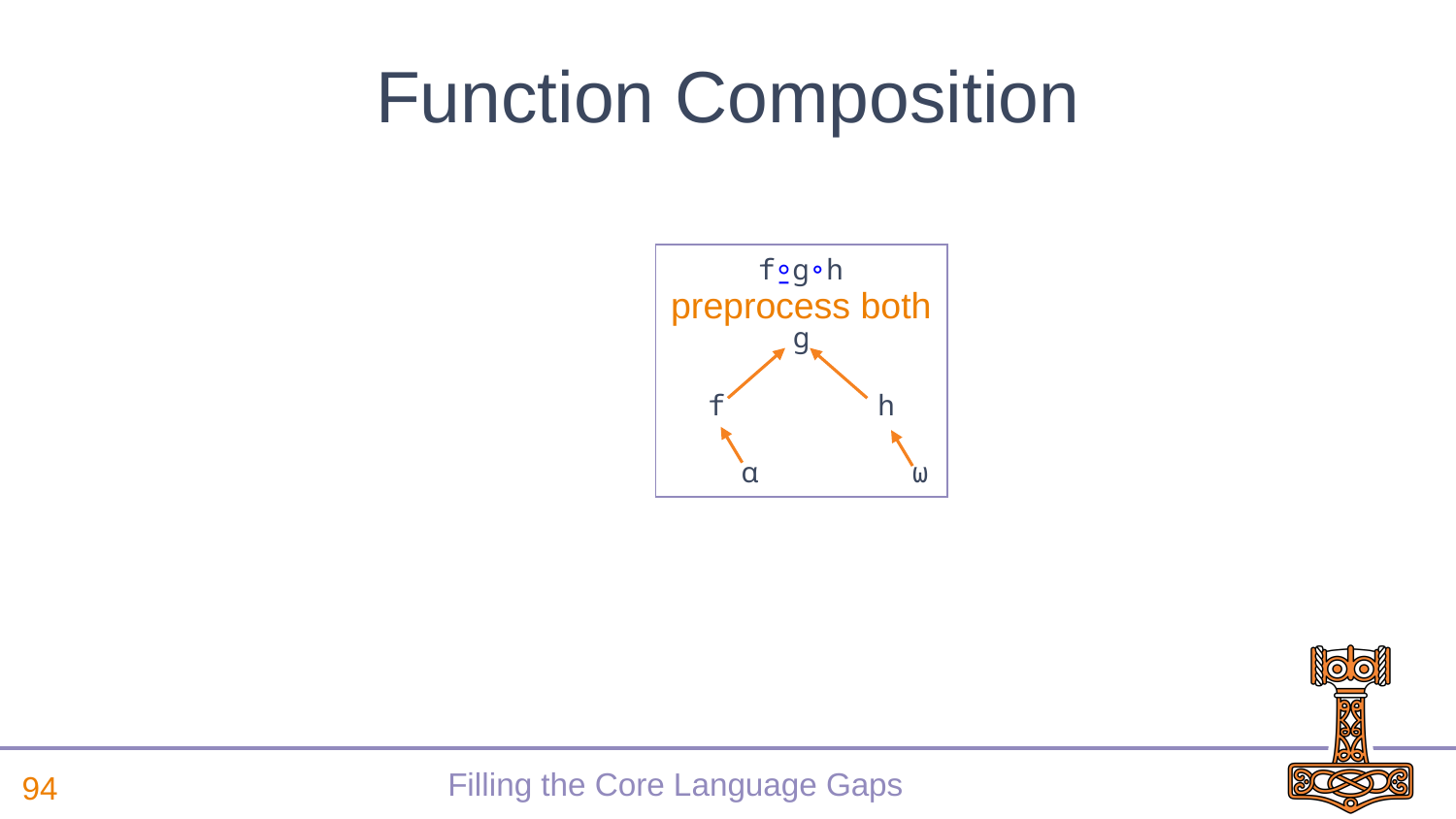

Function Composition

 f⍛g∘h
preprocess both
     g

f         h
  ⍺         ⍵